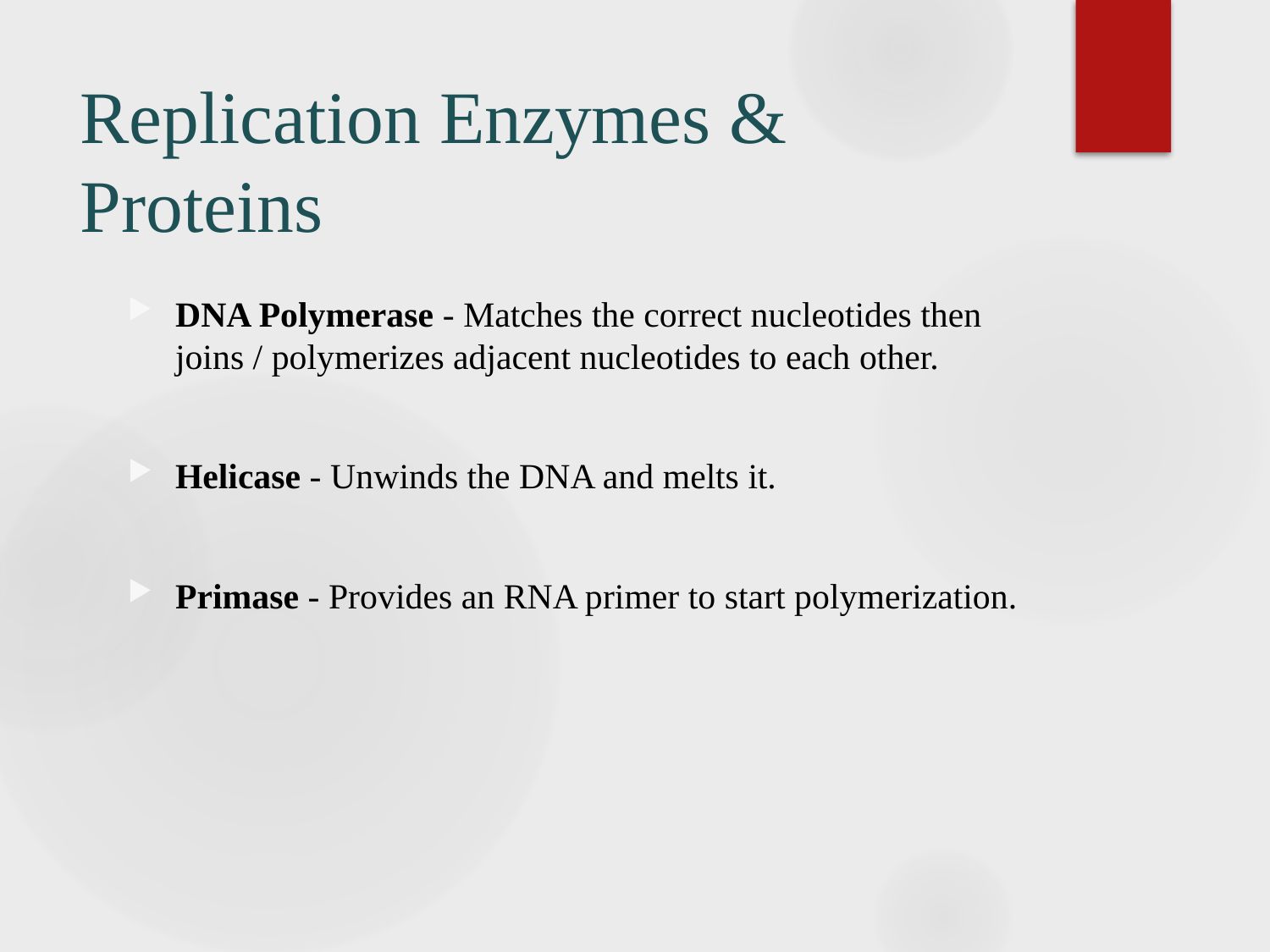

# Replication Enzymes & Proteins
DNA Polymerase - Matches the correct nucleotides then joins / polymerizes adjacent nucleotides to each other.

Helicase - Unwinds the DNA and melts it.

Primase - Provides an RNA primer to start polymerization.